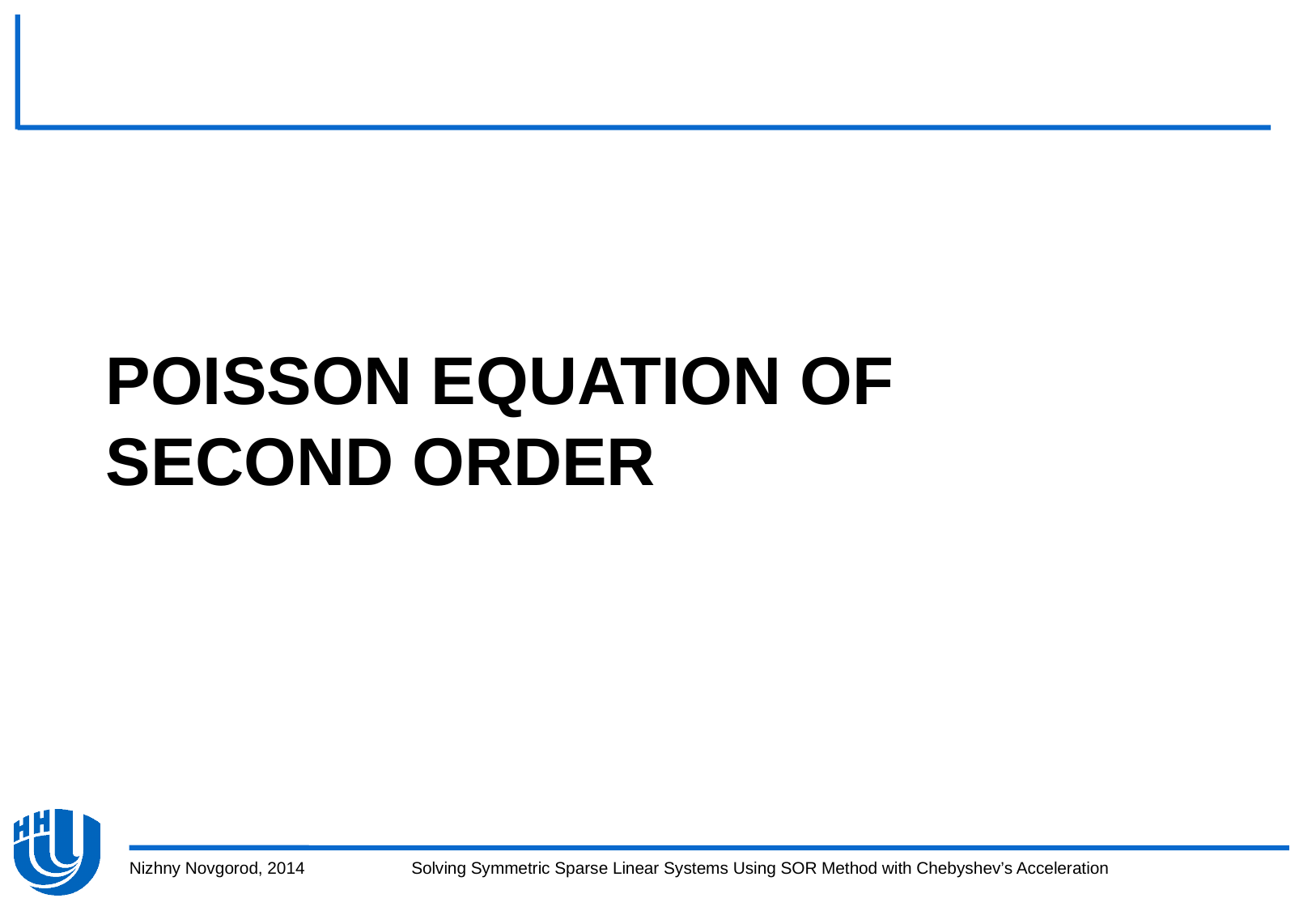

# Poisson equation of second order
Nizhny Novgorod, 2014
Solving Symmetric Sparse Linear Systems Using SOR Method with Chebyshev’s Acceleration